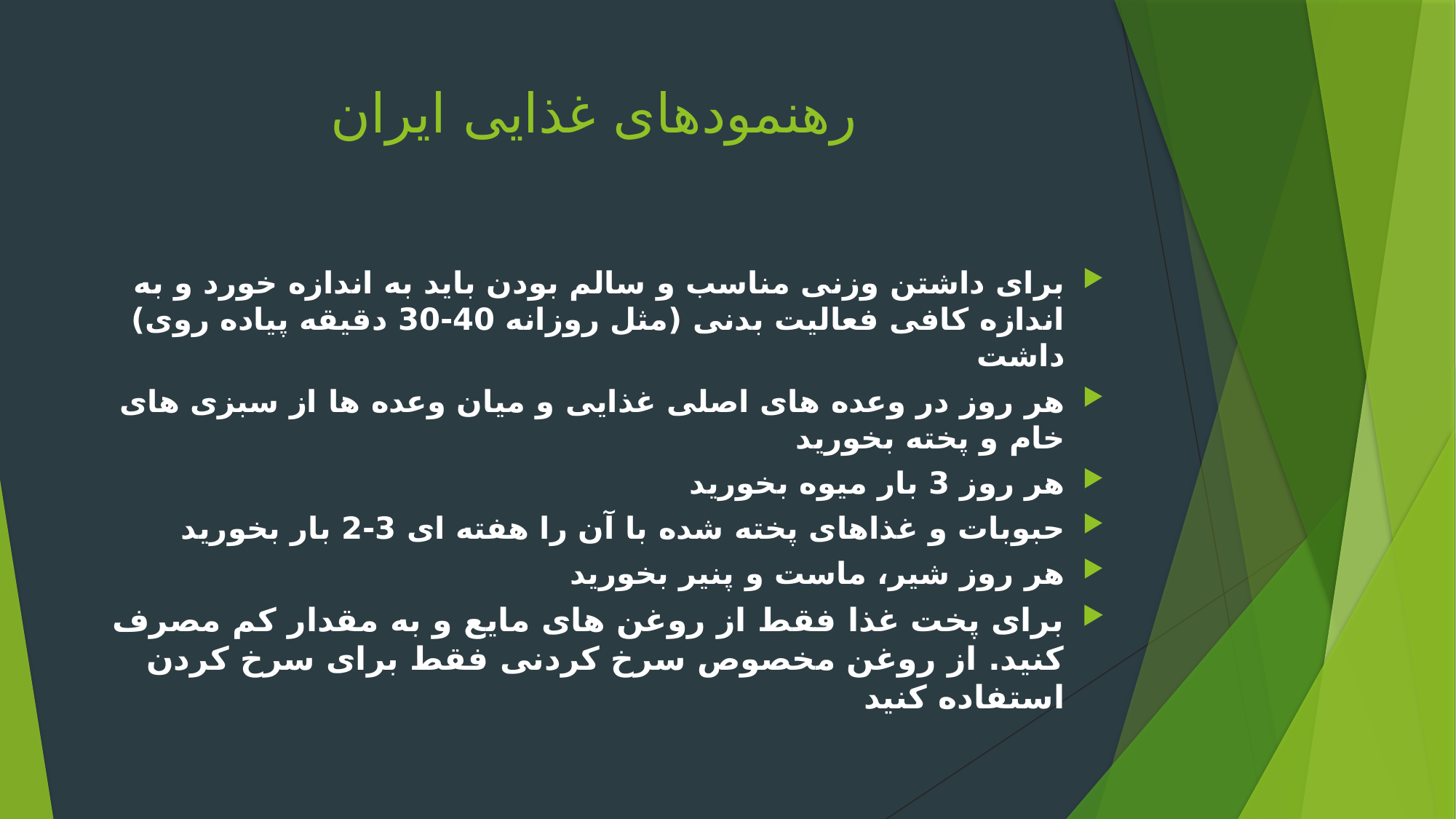

# رهنمودهای غذایی ایران
برای داشتن وزنی مناسب و سالم بودن باید به اندازه خورد و به اندازه کافی فعالیت بدنی (مثل روزانه 40-30 دقیقه پیاده روی) داشت
هر روز در وعده های اصلی غذایی و میان وعده ها از سبزی های خام و پخته بخورید
هر روز 3 بار میوه بخورید
حبوبات و غذاهای پخته شده با آن را هفته ای 3-2 بار بخورید
هر روز شیر، ماست و پنیر بخورید
برای پخت غذا فقط از روغن های مایع و به مقدار کم مصرف کنید. از روغن مخصوص سرخ کردنی فقط برای سرخ کردن استفاده کنید